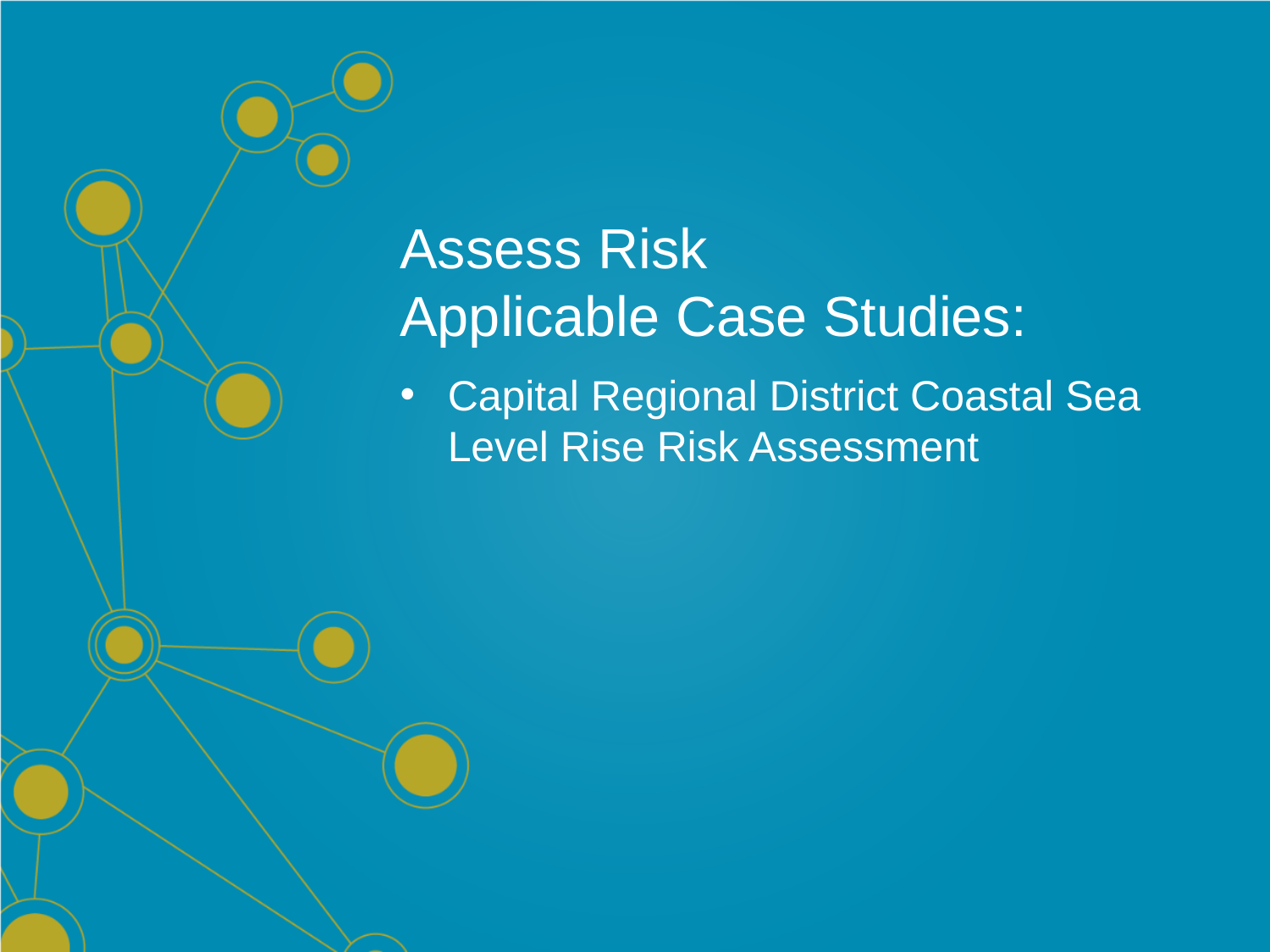

Assess Risk
Applicable Case Studies:
Capital Regional District Coastal Sea Level Rise Risk Assessment